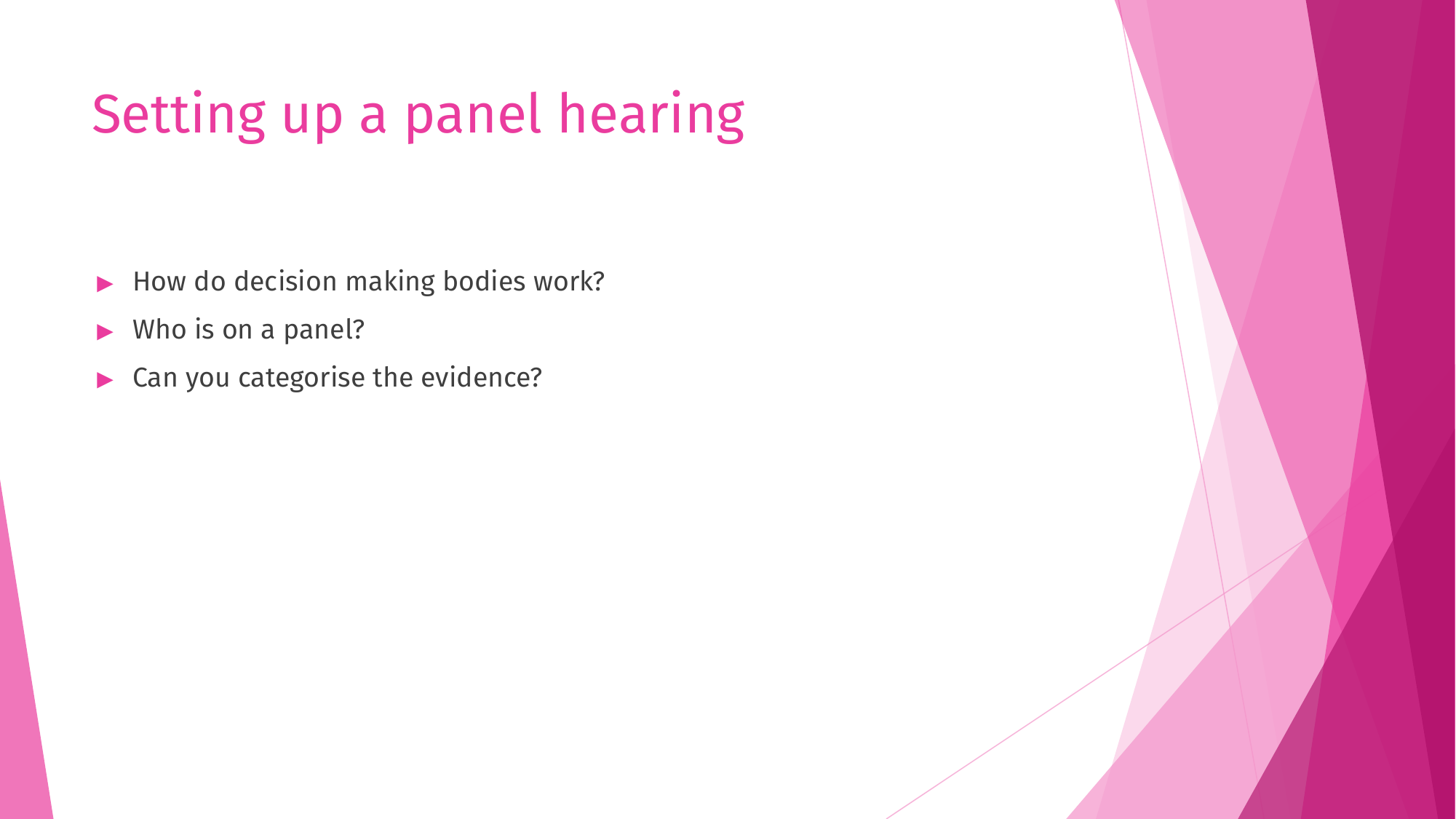

# Setting up a panel hearing
How do decision making bodies work?
Who is on a panel?
Can you categorise the evidence?